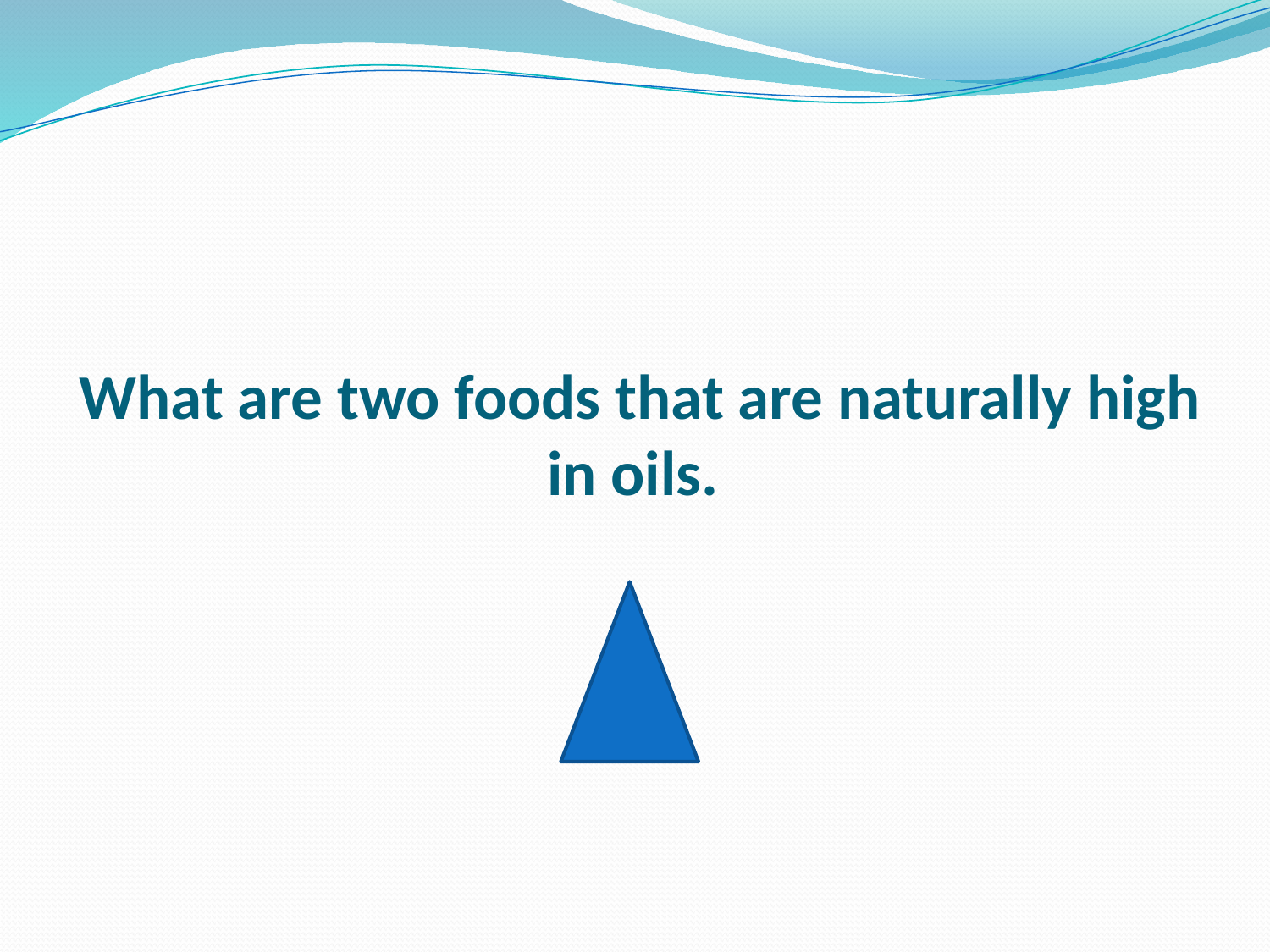

# What are two foods that are naturally high in oils.